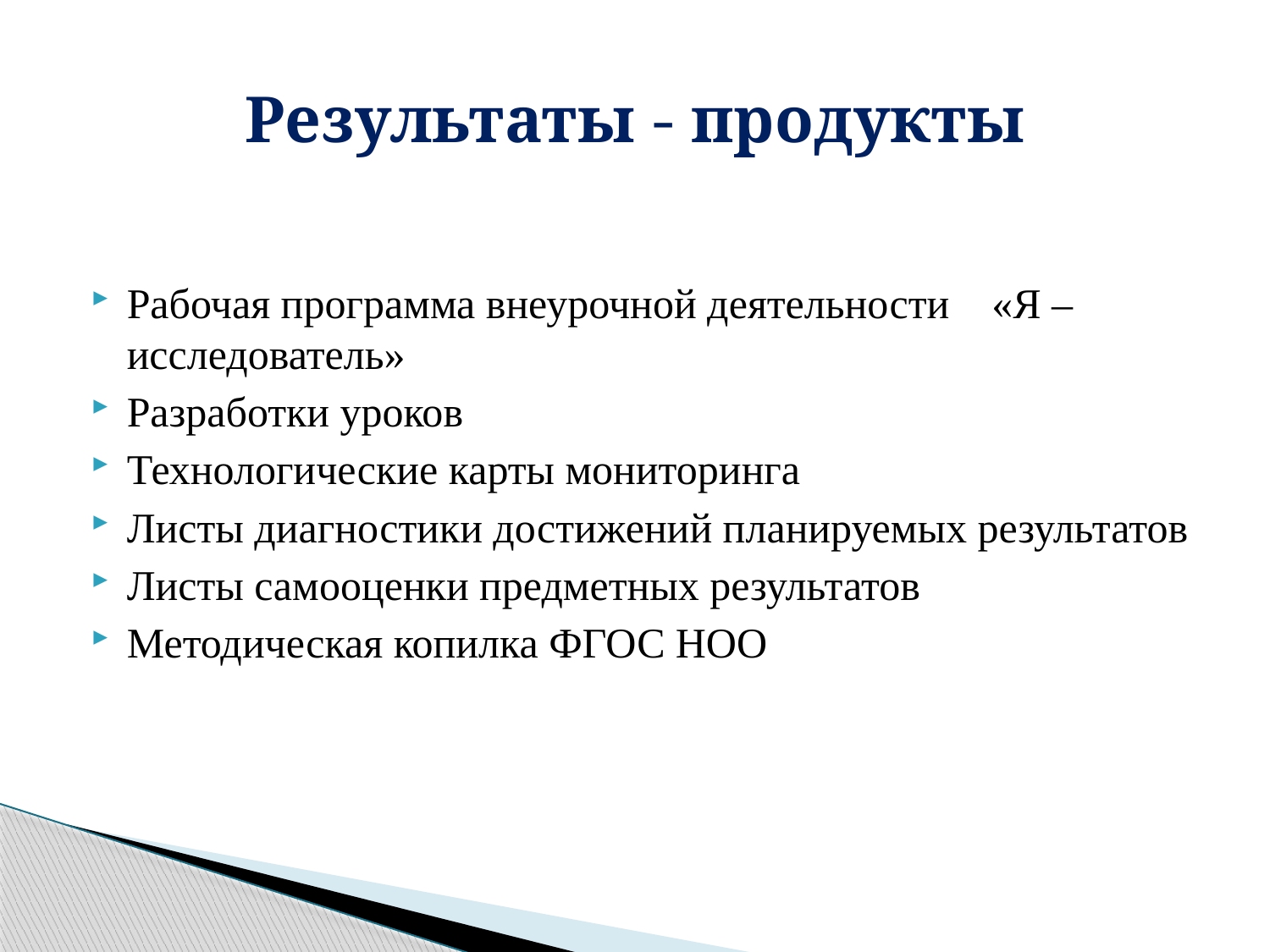

# Результаты - продукты

Рабочая программа внеурочной деятельности    «Я – исследователь»
Разработки уроков
Технологические карты мониторинга
Листы диагностики достижений планируемых результатов
Листы самооценки предметных результатов
Методическая копилка ФГОС НОО